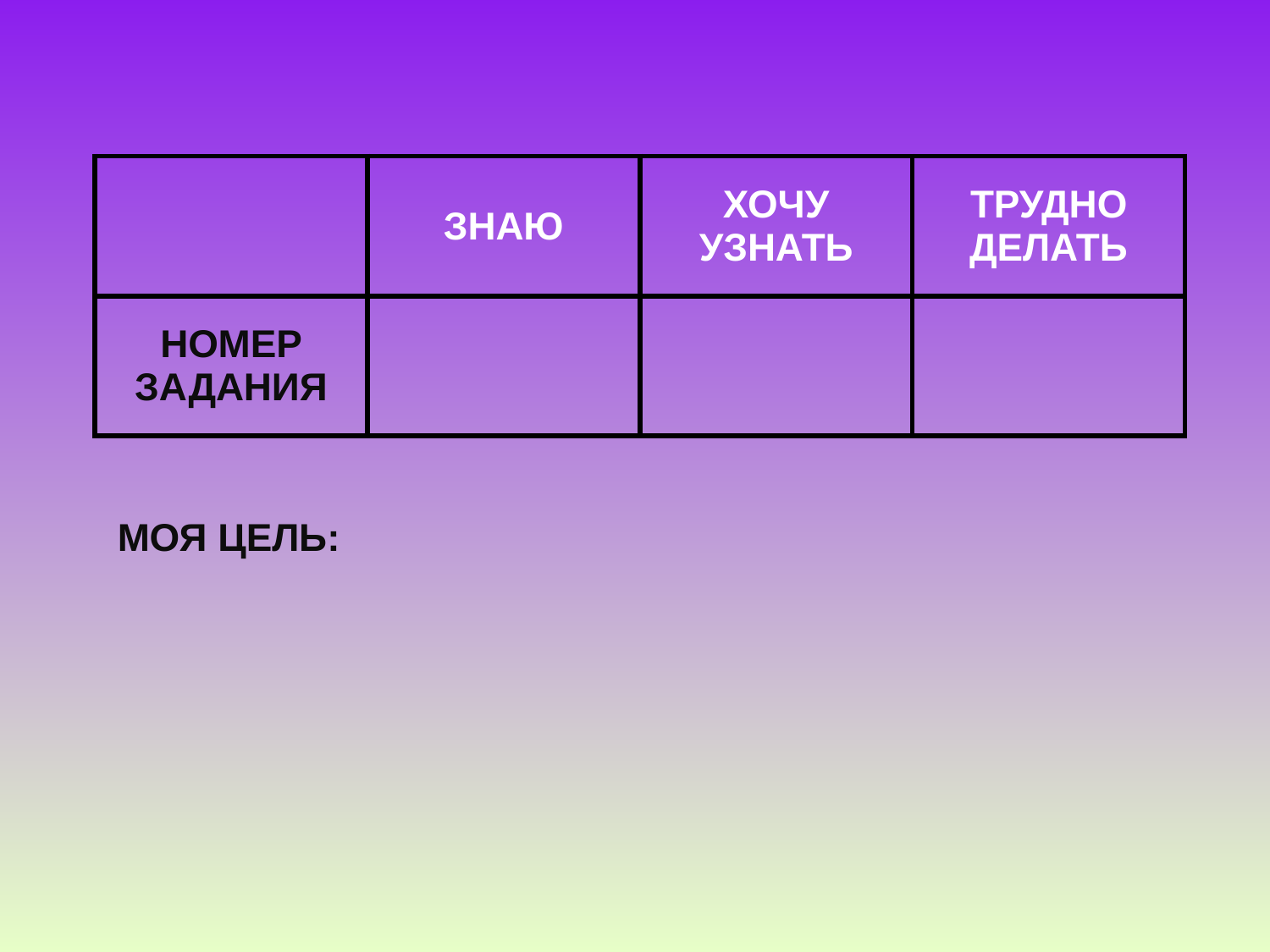

|  | ЗНАЮ | ХОЧУ УЗНАТЬ | ТРУДНО ДЕЛАТЬ |
| --- | --- | --- | --- |
| НОМЕР ЗАДАНИЯ |  |  |  |
МОЯ ЦЕЛЬ: